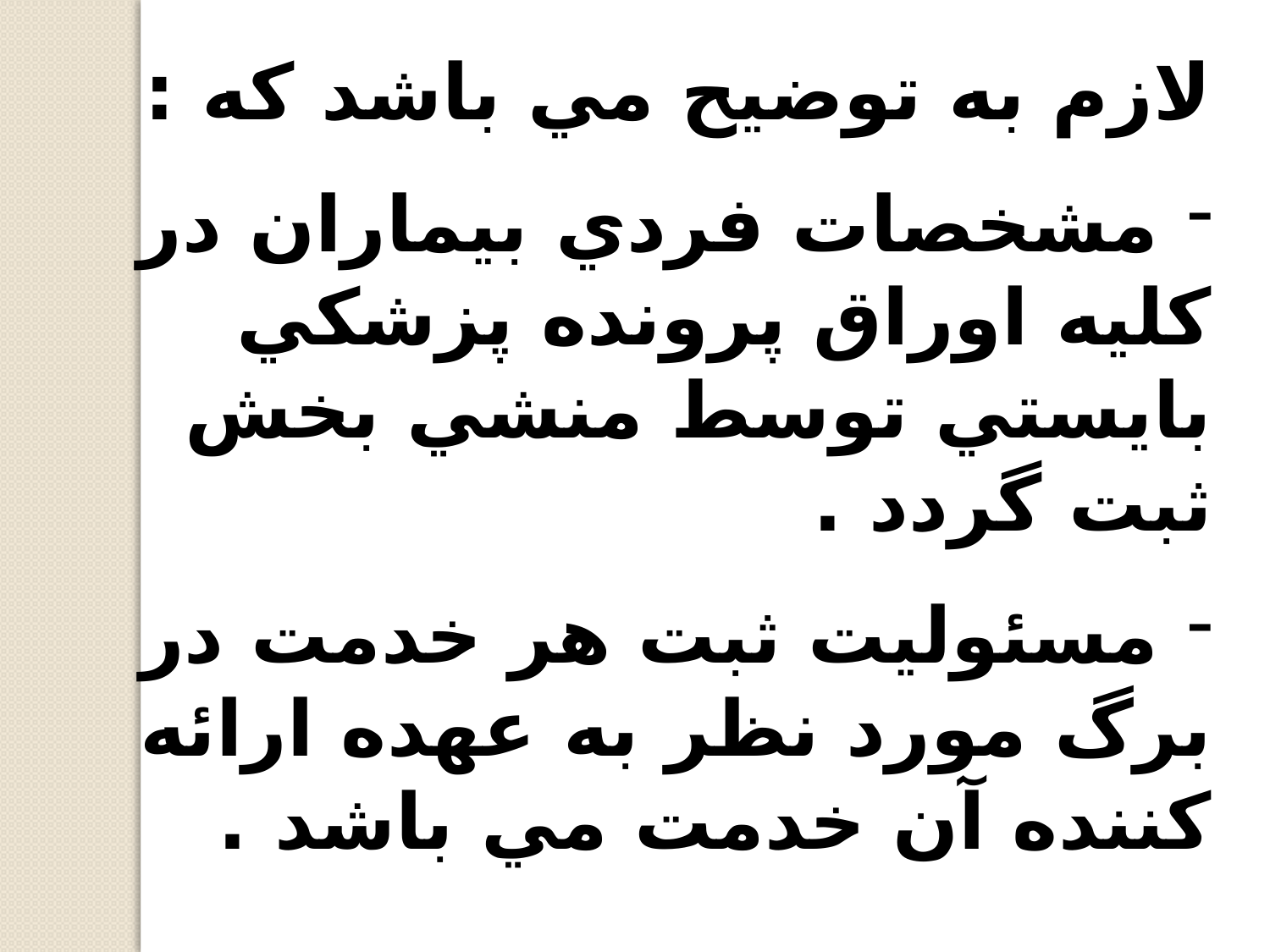

لازم به توضيح مي باشد كه :
 مشخصات فردي بيماران در كليه اوراق پرونده پزشكي بايستي توسط منشي بخش ثبت گردد .
 مسئوليت ثبت هر خدمت در برگ مورد نظر به عهده ارائه كننده آن خدمت مي باشد .